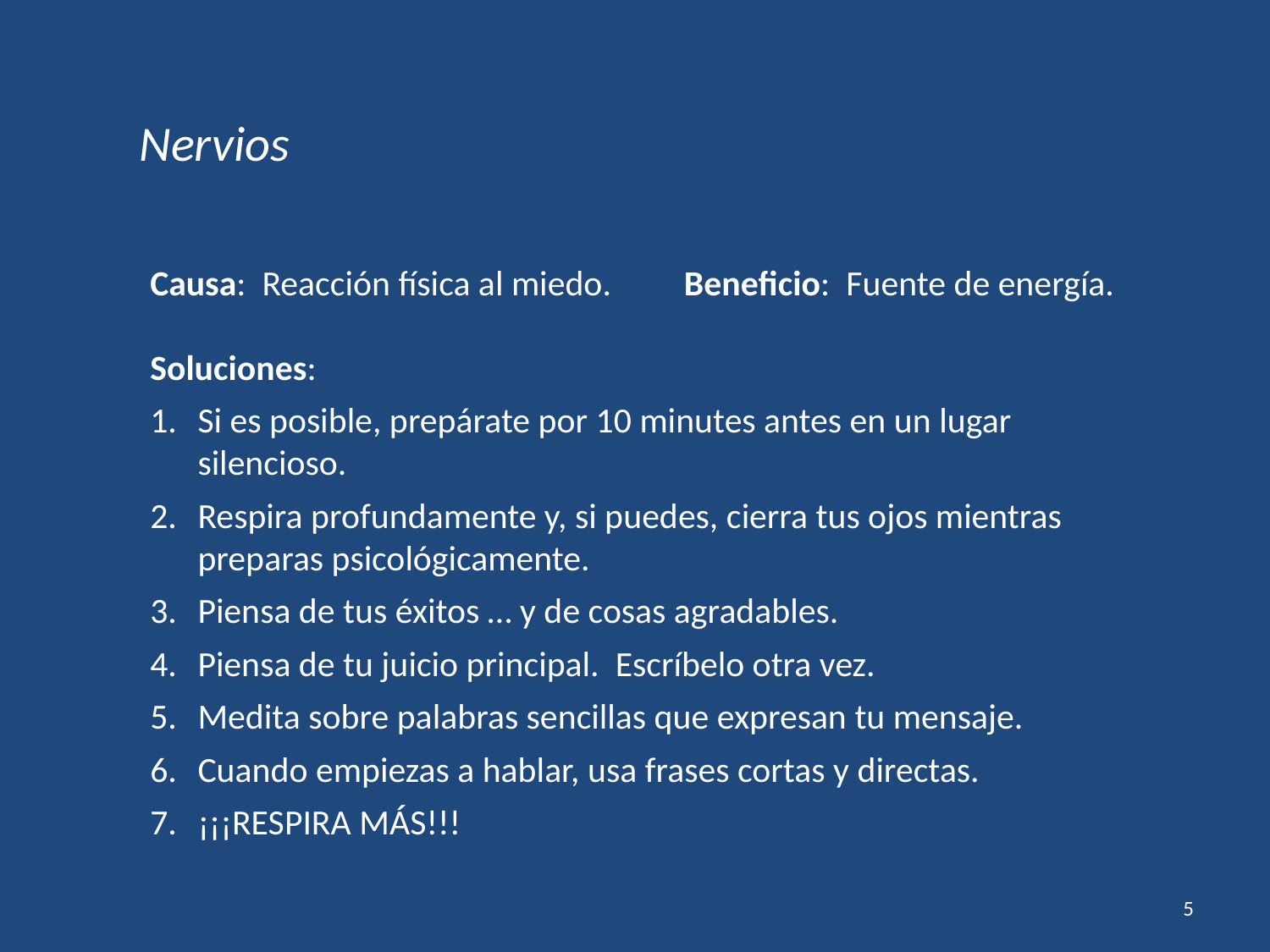

Nervios
Causa:  Reacción física al miedo.         Beneficio:  Fuente de energía.

Soluciones:
Si es posible, prepárate por 10 minutes antes en un lugar silencioso.
Respira profundamente y, si puedes, cierra tus ojos mientras preparas psicológicamente.
Piensa de tus éxitos … y de cosas agradables.
Piensa de tu juicio principal.  Escríbelo otra vez.
Medita sobre palabras sencillas que expresan tu mensaje.
Cuando empiezas a hablar, usa frases cortas y directas.
¡¡¡RESPIRA MÁS!!!

5